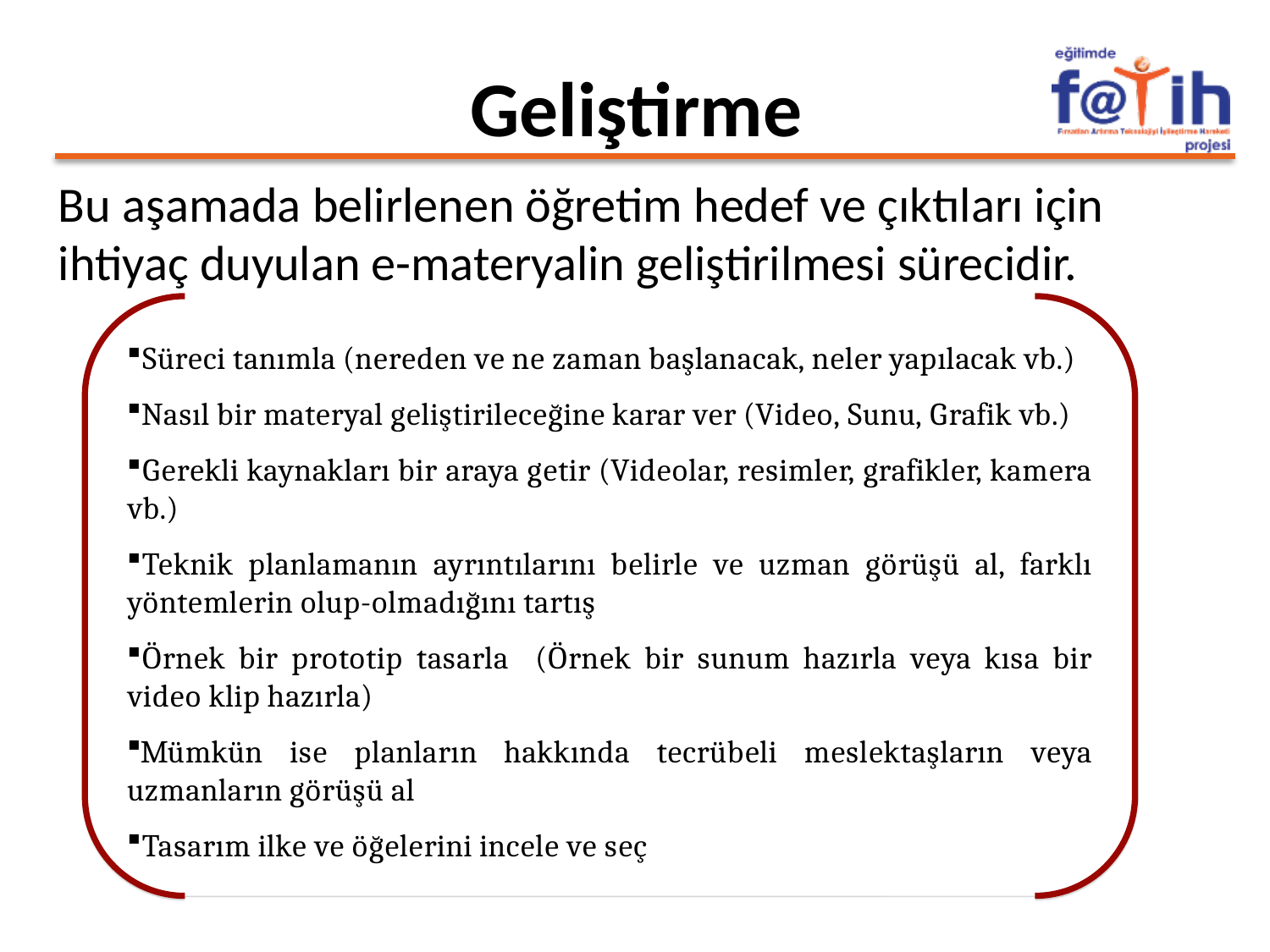

# Geliştirme
Bu aşamada belirlenen öğretim hedef ve çıktıları için ihtiyaç duyulan e-materyalin geliştirilmesi sürecidir.
Süreci tanımla (nereden ve ne zaman başlanacak, neler yapılacak vb.)
Nasıl bir materyal geliştirileceğine karar ver (Video, Sunu, Grafik vb.)
Gerekli kaynakları bir araya getir (Videolar, resimler, grafikler, kamera vb.)
Teknik planlamanın ayrıntılarını belirle ve uzman görüşü al, farklı yöntemlerin olup-olmadığını tartış
Örnek bir prototip tasarla  (Örnek bir sunum hazırla veya kısa bir video klip hazırla)
Mümkün ise planların hakkında tecrübeli meslektaşların veya uzmanların görüşü al
Tasarım ilke ve öğelerini incele ve seç